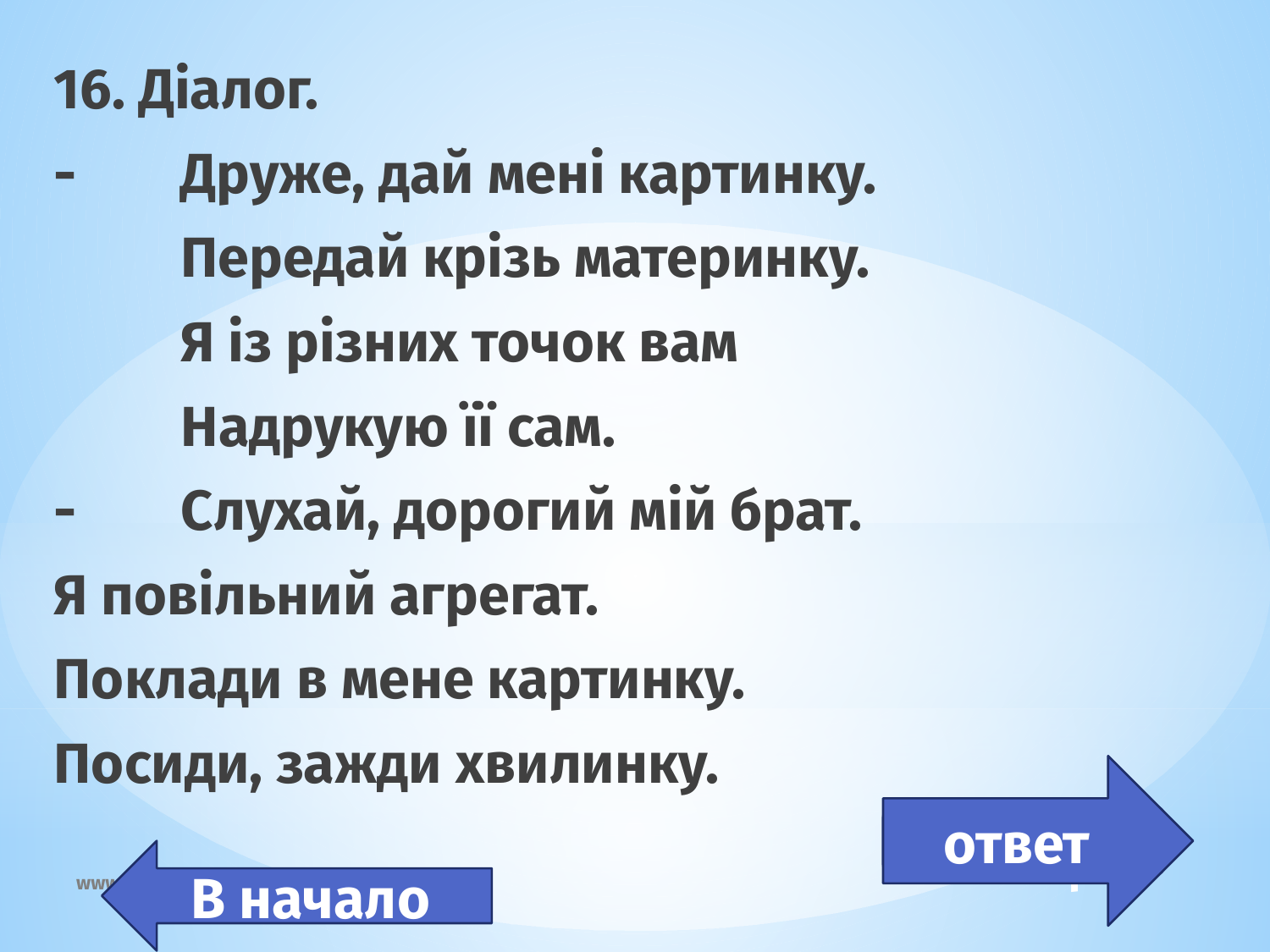

16. Діалог.
-	Друже, дай мені картинку.
	Передай крізь материнку.
	Я із різних точок вам
	Надрукую її сам.
-	Слухай, дорогий мій брат.
Я повільний агрегат.
Поклади в мене картинку.
Посиди, зажди хвилинку.
ответ

Принтер, сканер
В начало
www.sliderpoint.org